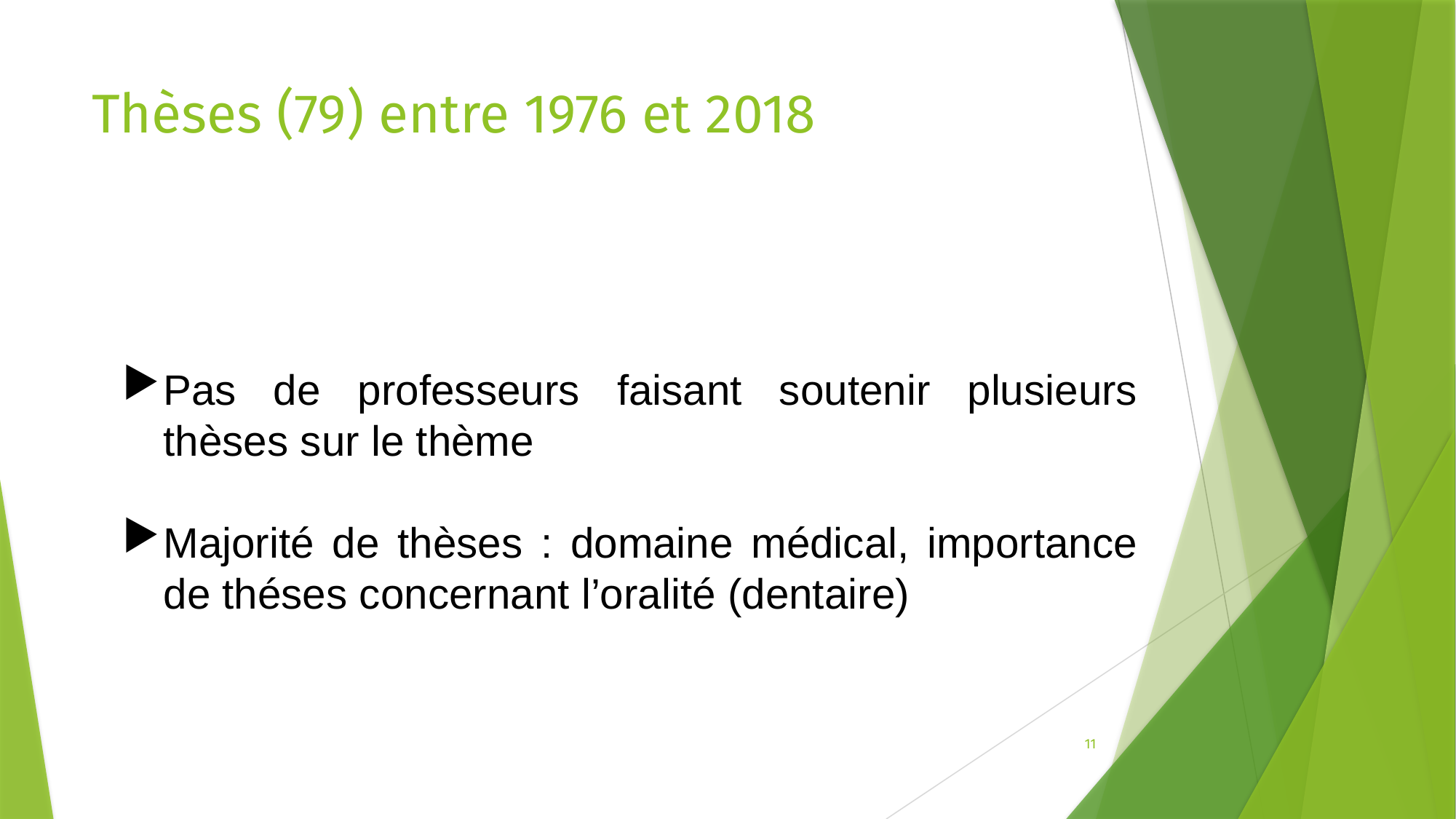

# Thèses (79) entre 1976 et 2018
Pas de professeurs faisant soutenir plusieurs thèses sur le thème

Majorité de thèses : domaine médical, importance de théses concernant l’oralité (dentaire)
11